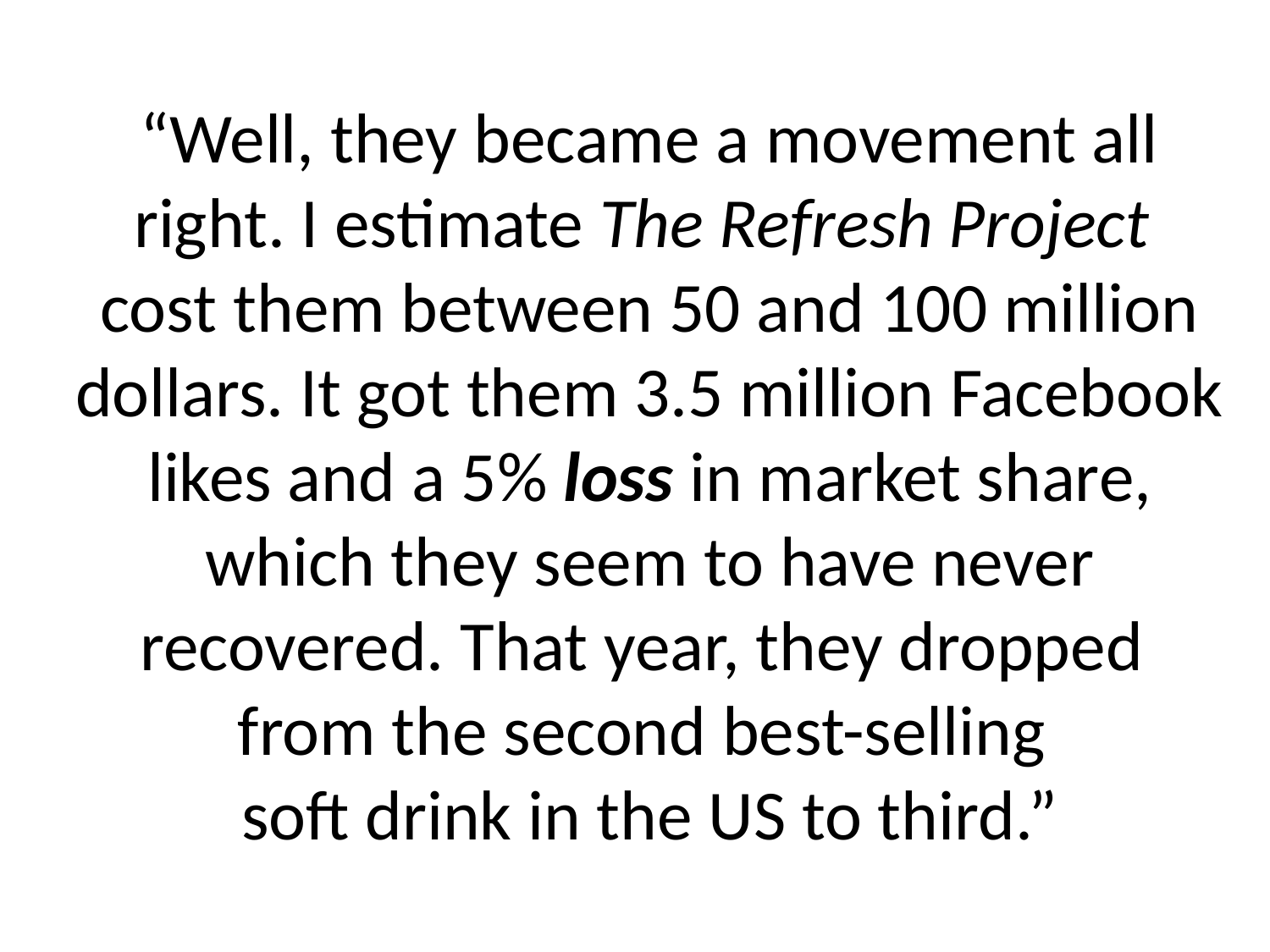

“Well, they became a movement all right. I estimate The Refresh Project
cost them between 50 and 100 million dollars. It got them 3.5 million Facebook likes and a 5% loss in market share, which they seem to have never recovered. That year, they dropped
from the second best-selling
soft drink in the US to third.”